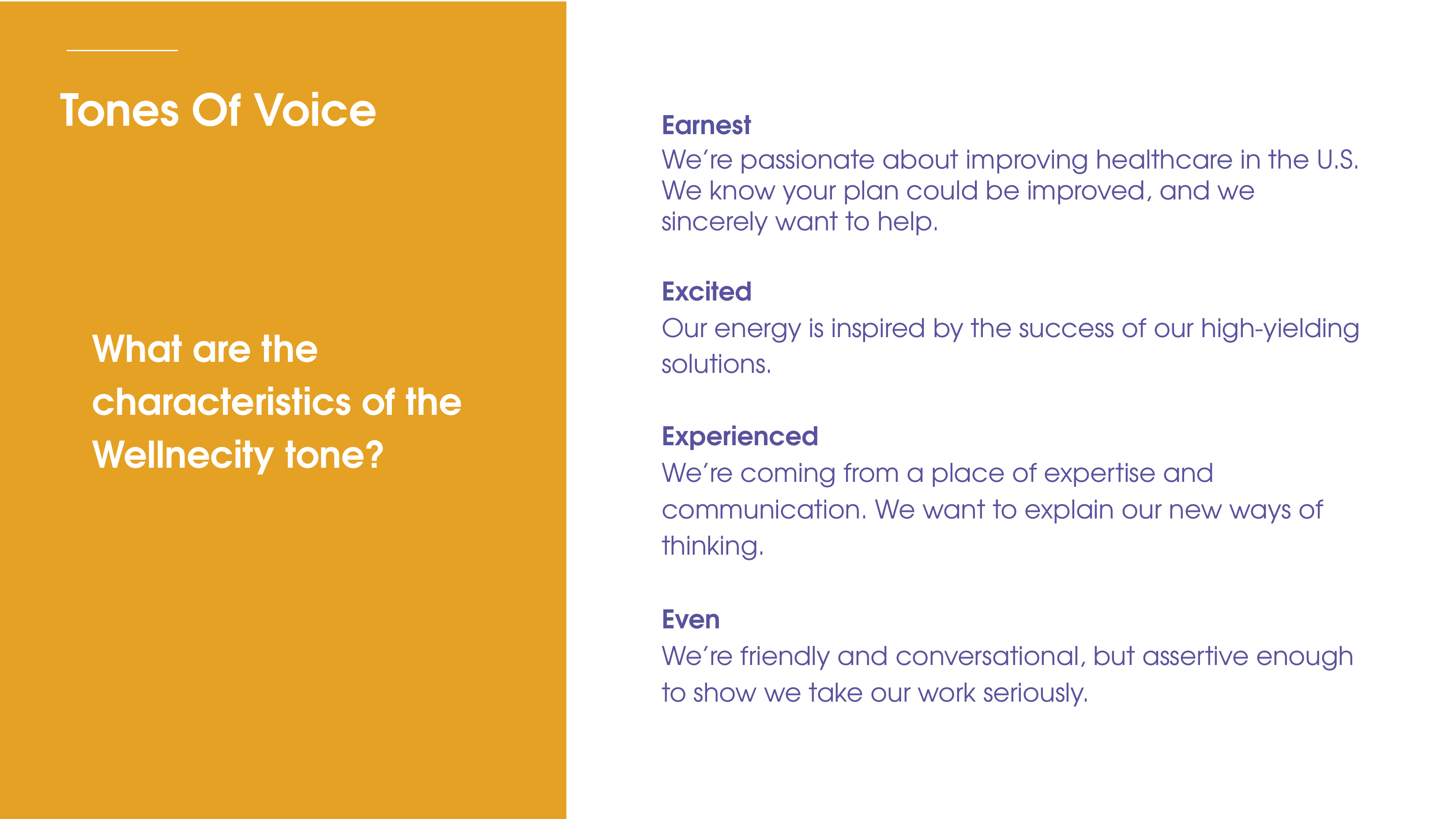

Tones Of Voice
Earnest
We’re passionate about improving healthcare in the U.S. We know your plan could be improved, and we sincerely want to help.

Excited
Our energy is inspired by the success of our high-yielding solutions.

Experienced
We’re coming from a place of expertise and communication. We want to explain our new ways of thinking.

Even
We’re friendly and conversational, but assertive enough to show we take our work seriously.

What are the characteristics of the Wellnecity tone?